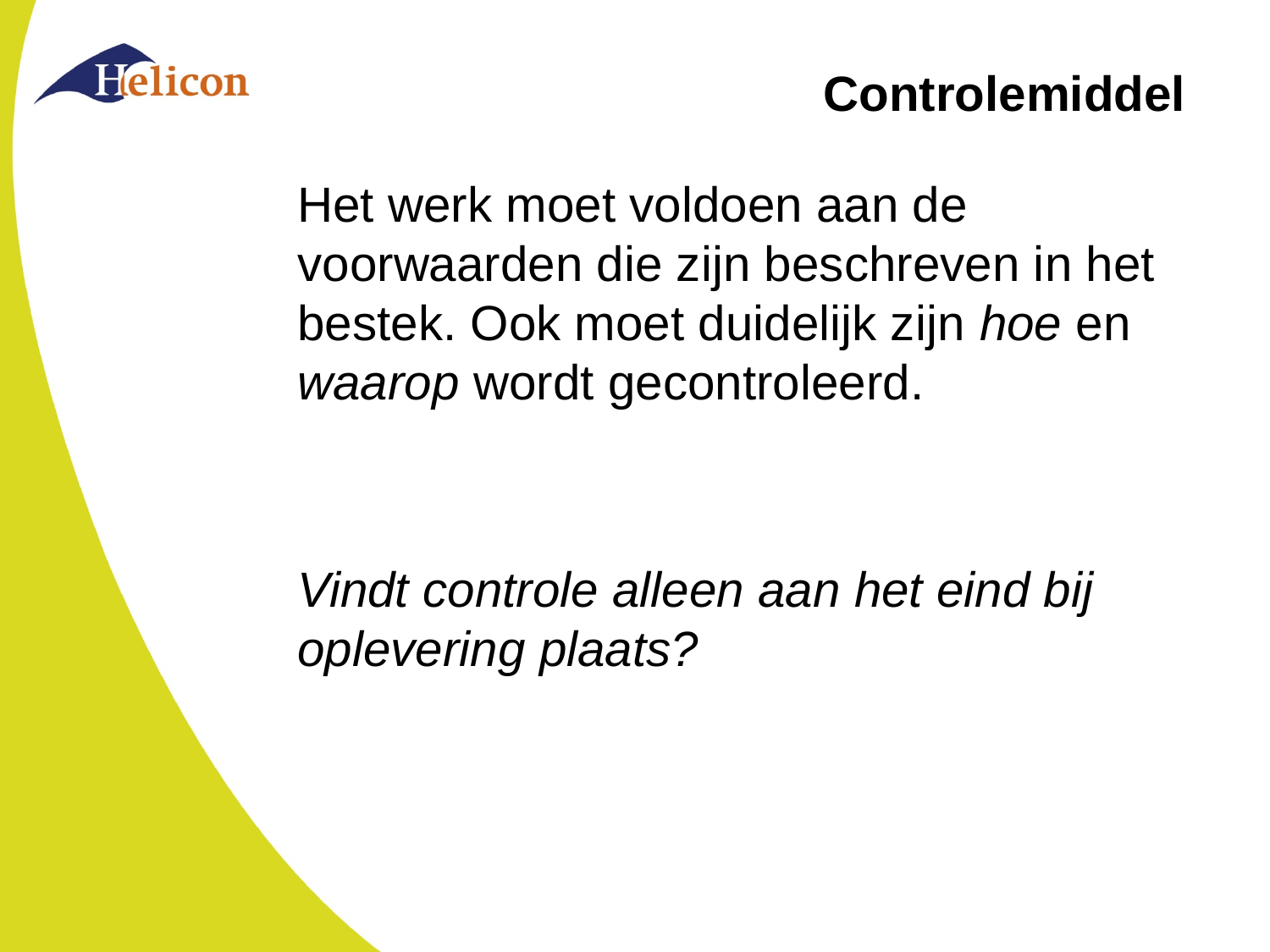

# Controlemiddel
Het werk moet voldoen aan de voorwaarden die zijn beschreven in het bestek. Ook moet duidelijk zijn hoe en waarop wordt gecontroleerd.

Vindt controle alleen aan het eind bij oplevering plaats?